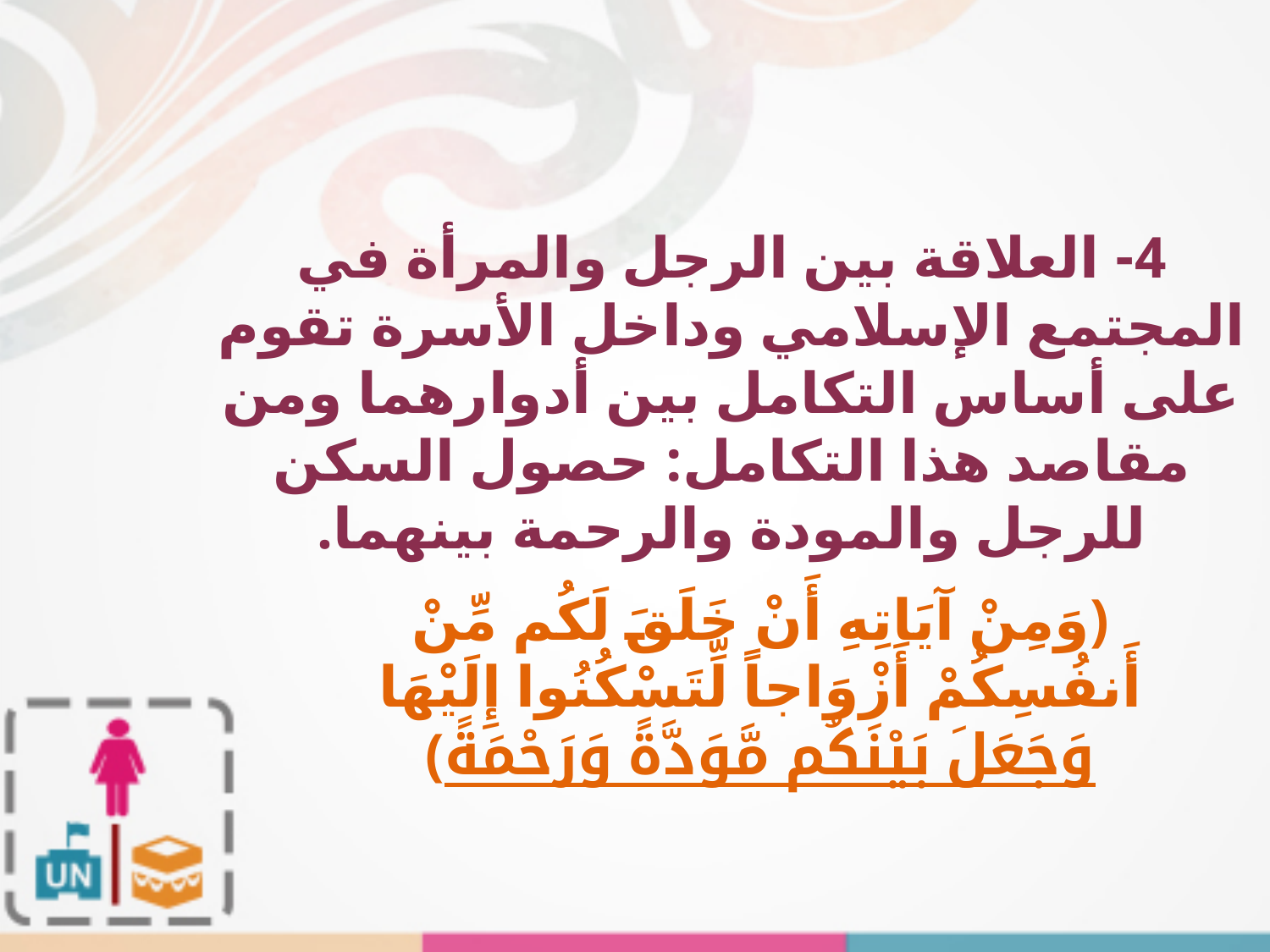

4- العلاقة بين الرجل والمرأة في المجتمع الإسلامي وداخل الأسرة تقوم على أساس التكامل بين أدوارهما ومن مقاصد هذا التكامل: حصول السكن للرجل والمودة والرحمة بينهما.

﴿وَمِنْ آيَاتِهِ أَنْ خَلَقَ لَكُم مِّنْ أَنفُسِكُمْ أَزْوَاجاً لِّتَسْكُنُوا إِلَيْهَا وَجَعَلَ بَيْنَكُم مَّوَدَّةً وَرَحْمَةً﴾